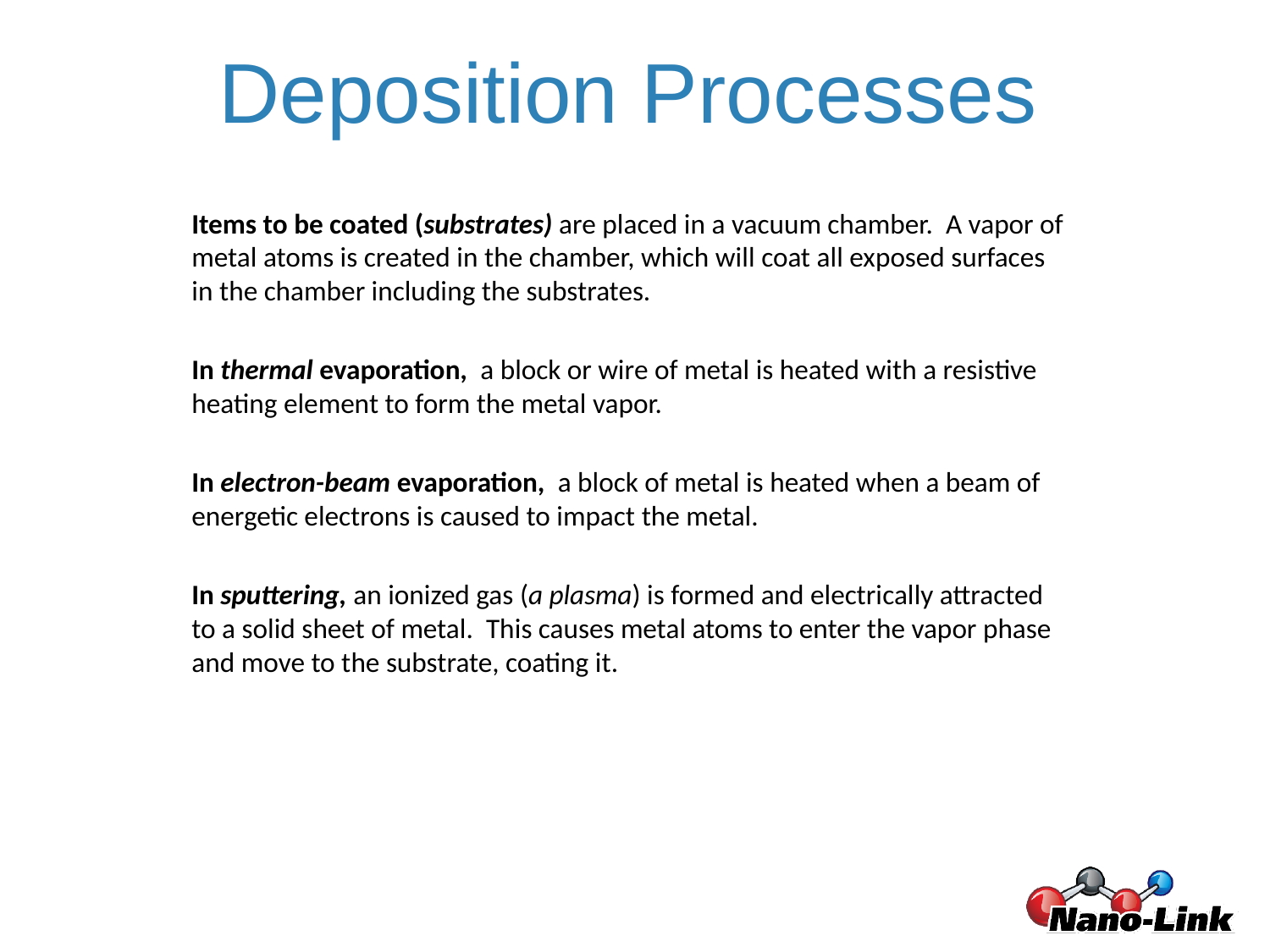

Deposition Processes
Items to be coated (substrates) are placed in a vacuum chamber.  A vapor of metal atoms is created in the chamber, which will coat all exposed surfaces in the chamber including the substrates.

In thermal evaporation,  a block or wire of metal is heated with a resistive heating element to form the metal vapor.

In electron-beam evaporation,  a block of metal is heated when a beam of energetic electrons is caused to impact the metal.

In sputtering, an ionized gas (a plasma) is formed and electrically attracted to a solid sheet of metal.  This causes metal atoms to enter the vapor phase and move to the substrate, coating it.